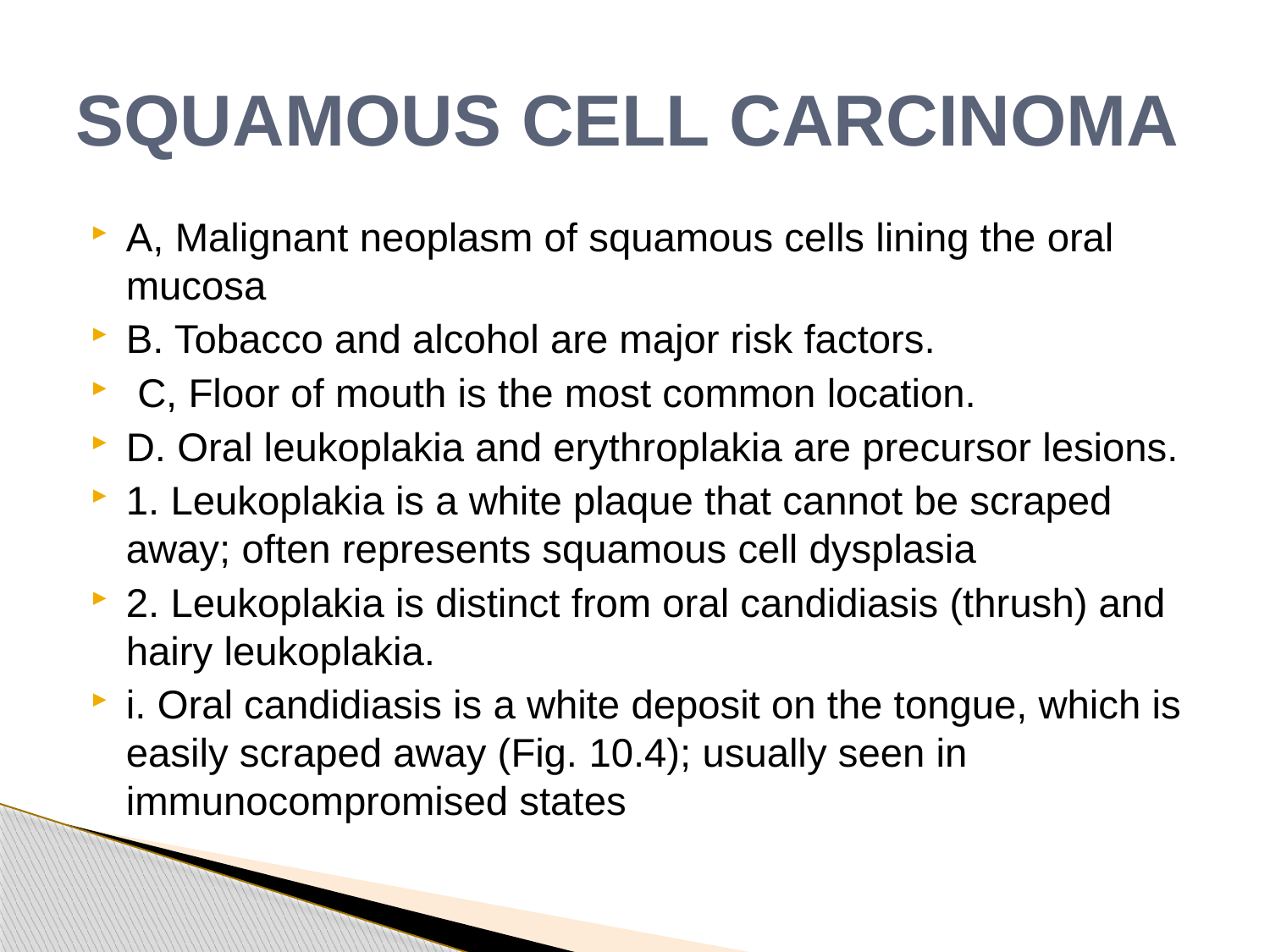

# SQUAMOUS CELL CARCINOMA
A, Malignant neoplasm of squamous cells lining the oral mucosa
B. Tobacco and alcohol are major risk factors.
 C, Floor of mouth is the most common location.
D. Oral leukoplakia and erythroplakia are precursor lesions.
1. Leukoplakia is a white plaque that cannot be scraped away; often represents squamous cell dysplasia
2. Leukoplakia is distinct from oral candidiasis (thrush) and hairy leukoplakia.
i. Oral candidiasis is a white deposit on the tongue, which is easily scraped away (Fig. 10.4); usually seen in immunocompromised states